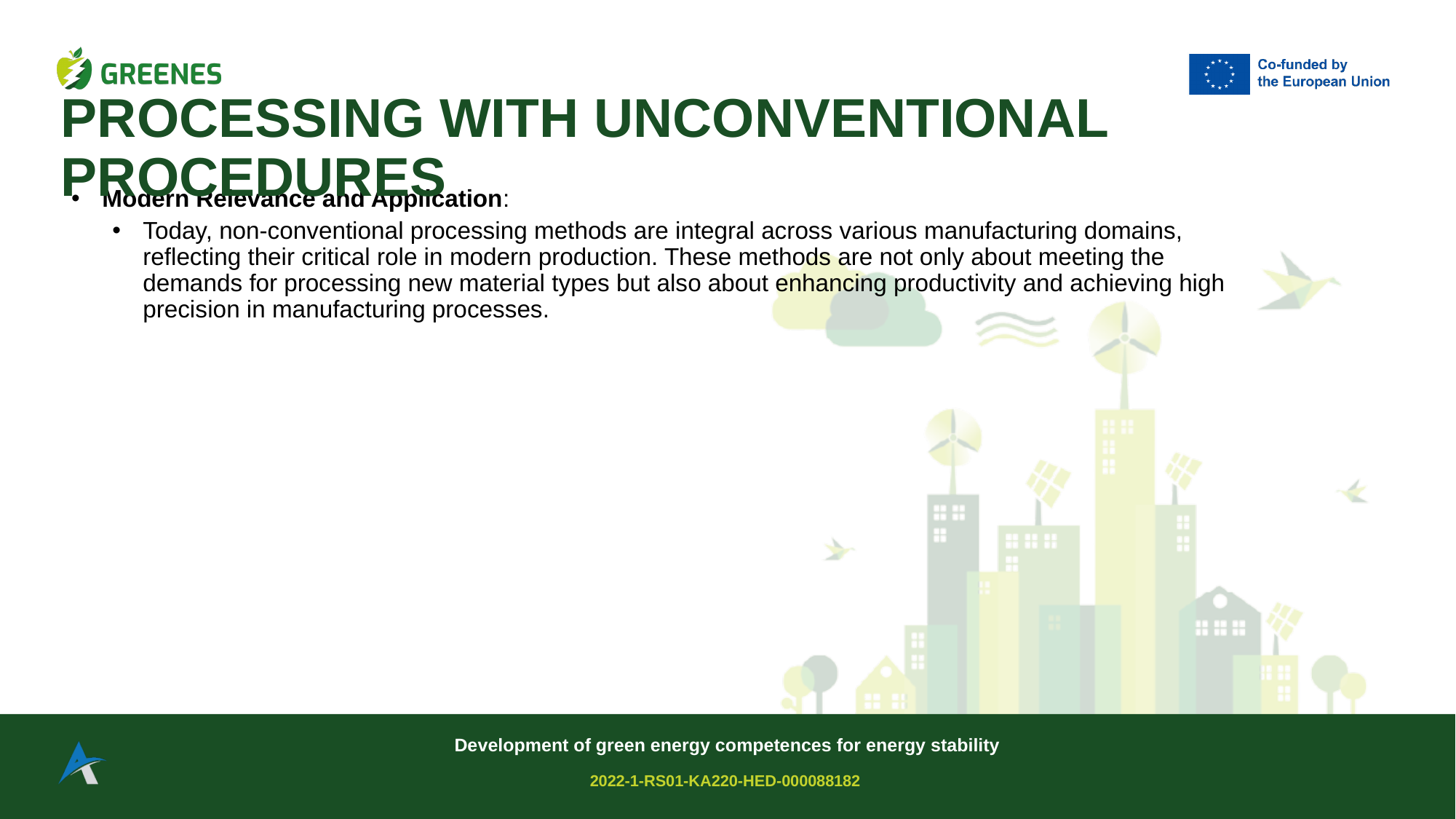

# PROCESSING WITH UNCONVENTIONAL PROCEDURES
Modern Relevance and Application:
Today, non-conventional processing methods are integral across various manufacturing domains, reflecting their critical role in modern production. These methods are not only about meeting the demands for processing new material types but also about enhancing productivity and achieving high precision in manufacturing processes.